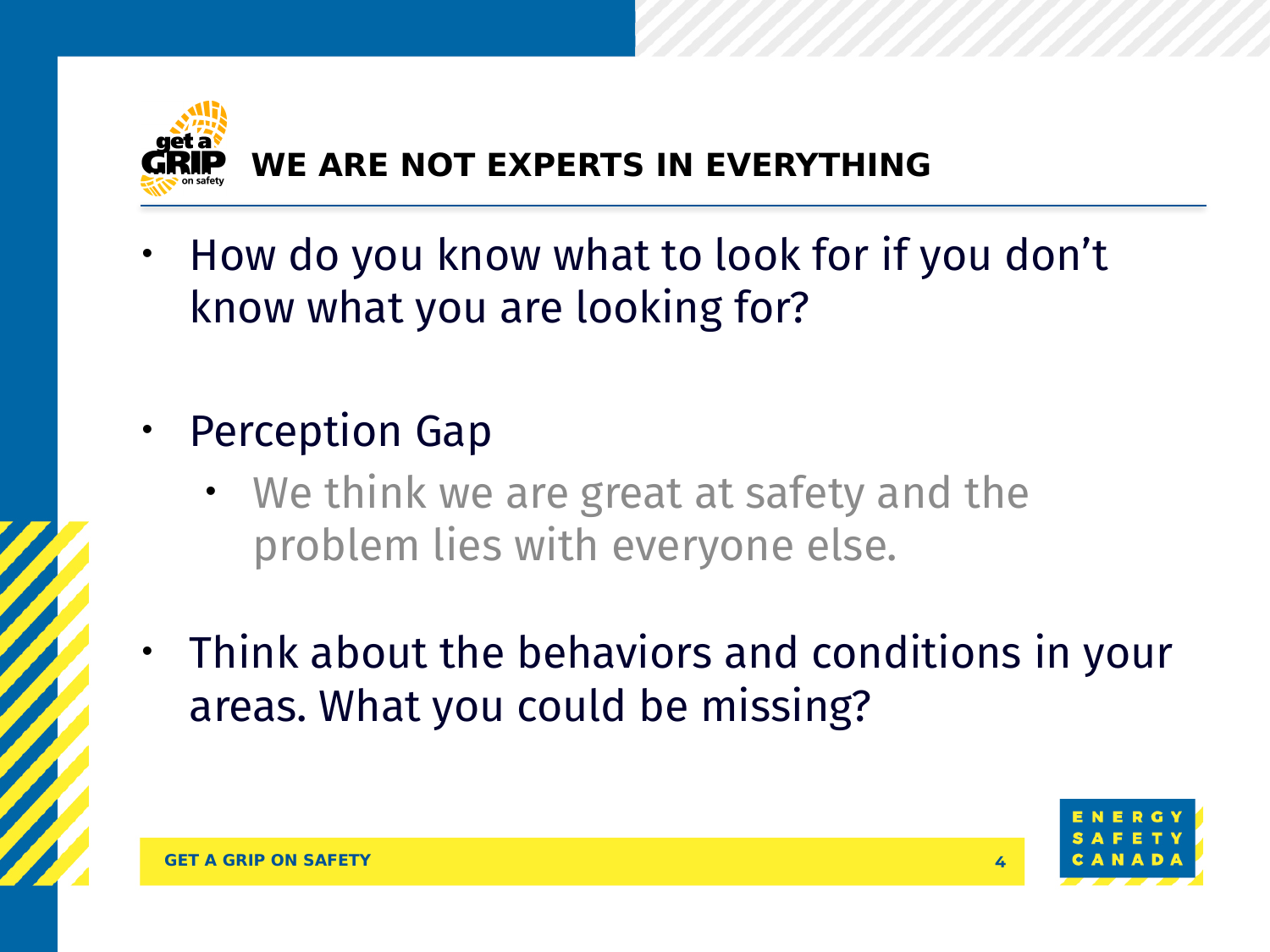

# We ARE NOT EXPERTS IN EVERYtHING
How do you know what to look for if you don’t know what you are looking for?

Perception Gap
We think we are great at safety and the problem lies with everyone else.

Think about the behaviors and conditions in your areas. What you could be missing?
Get a grip on safety
4